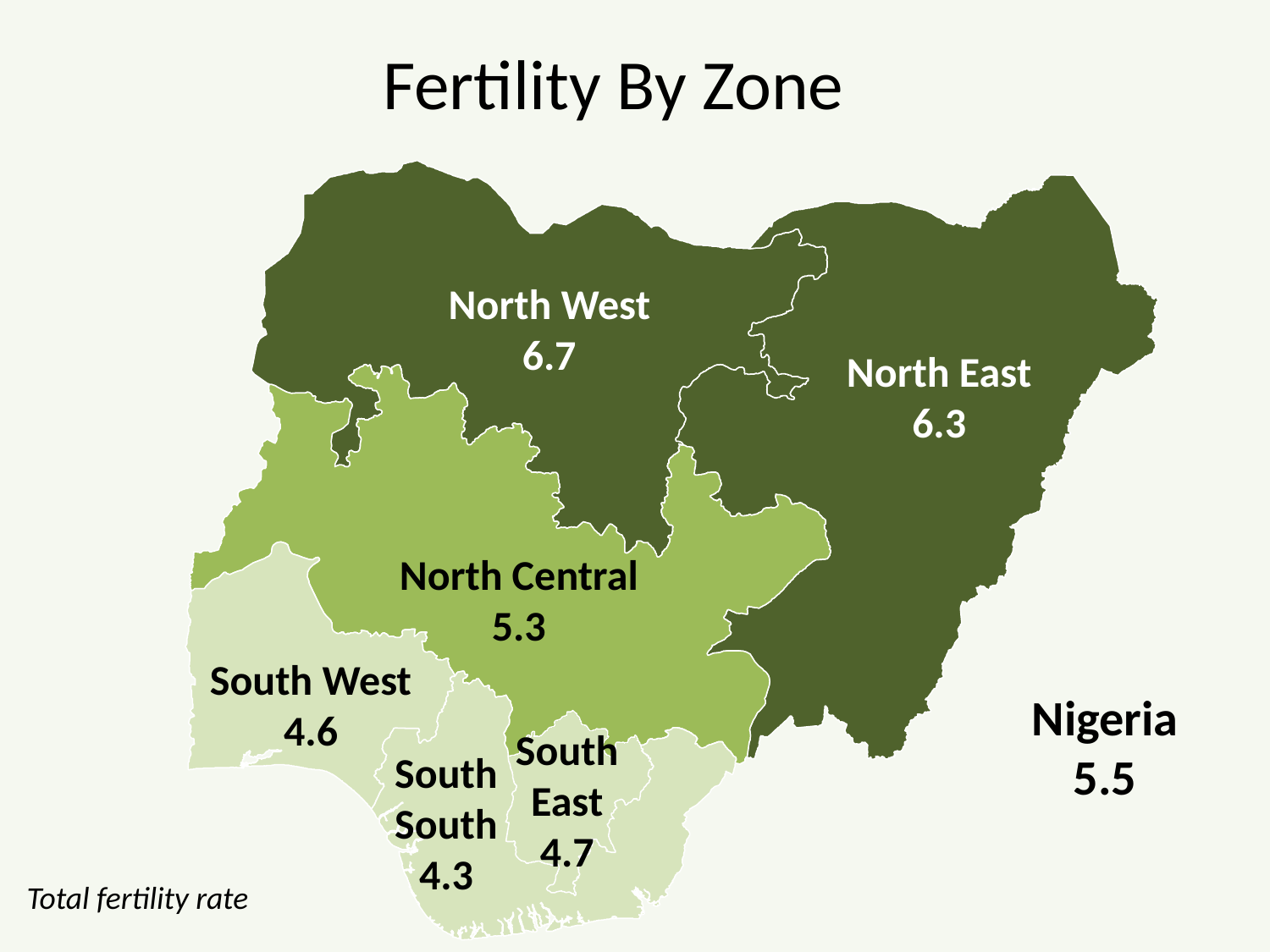

# Fertility By Zone

North West
6.7
North East
6.3
North Central
5.3
South West
4.6
Nigeria
5.5
South
East
4.7
South
South
4.3
Total fertility rate